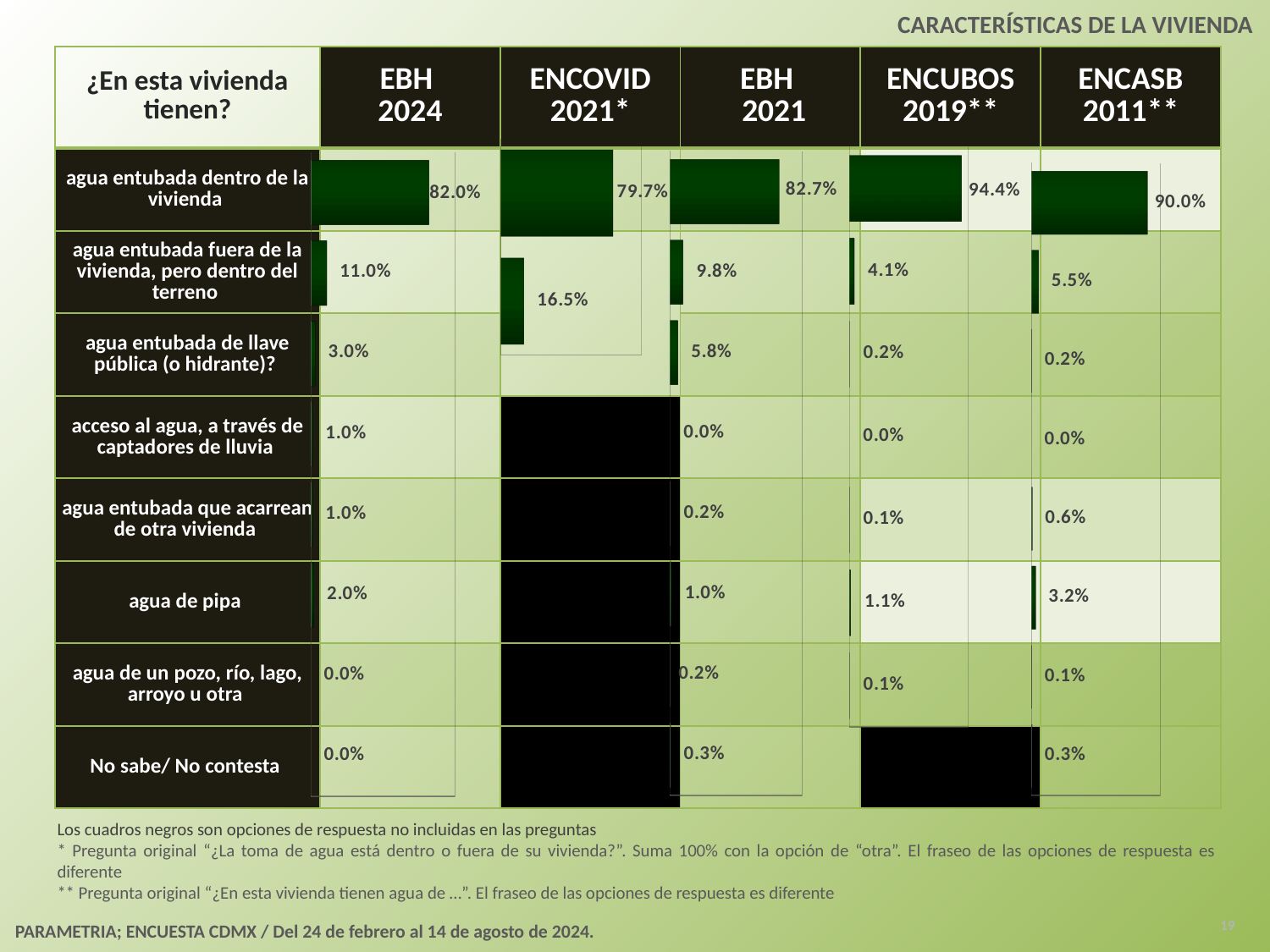

CARACTERÍSTICAS DE LA VIVIENDA
| ¿En esta vivienda tienen? | EBH 2024 | ENCOVID 2021\* | EBH 2021 | ENCUBOS 2019\*\* | ENCASB 2011\*\* |
| --- | --- | --- | --- | --- | --- |
| agua entubada dentro de la vivienda |  |  |  |  |  |
| agua entubada fuera de la vivienda, pero dentro del terreno |  |  |  |  |  |
| agua entubada de llave pública (o hidrante)? |  |  |  |  |  |
| acceso al agua, a través de captadores de lluvia |  |  |  |  |  |
| agua entubada que acarrean de otra vivienda |  |  |  |  |  |
| agua de pipa |  |  |  |  |  |
| agua de un pozo, río, lago, arroyo u otra |  |  |  |  |  |
| No sabe/ No contesta |  |  |  |  |  |

[unsupported chart]

[unsupported chart]

[unsupported chart]

[unsupported chart]

[unsupported chart]

Los cuadros negros son opciones de respuesta no incluidas en las preguntas
* Pregunta original “¿La toma de agua está dentro o fuera de su vivienda?”. Suma 100% con la opción de “otra”. El fraseo de las opciones de respuesta es diferente
** Pregunta original “¿En esta vivienda tienen agua de …”. El fraseo de las opciones de respuesta es diferente
19
PARAMETRIA; ENCUESTA CDMX / Del 24 de febrero al 14 de agosto de 2024.